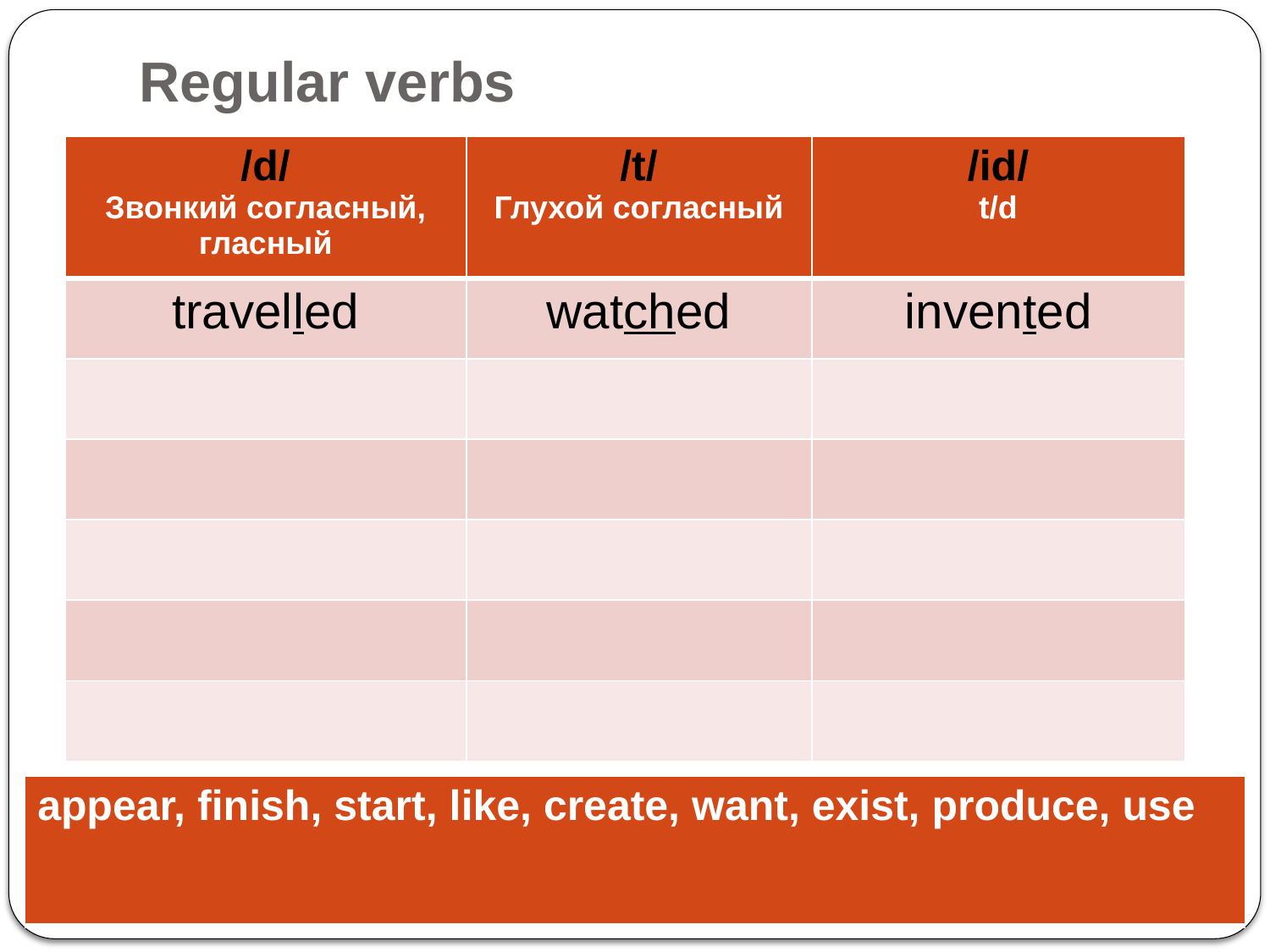

# Regular verbs
| /d/ Звонкий согласный, гласный | /t/ Глухой согласный | /id/ t/d |
| --- | --- | --- |
| travelled | watched | invented |
|  |  |  |
|  |  |  |
|  |  |  |
|  |  |  |
|  |  |  |
| appear, finish, start, like, create, want, exist, produce, use |
| --- |